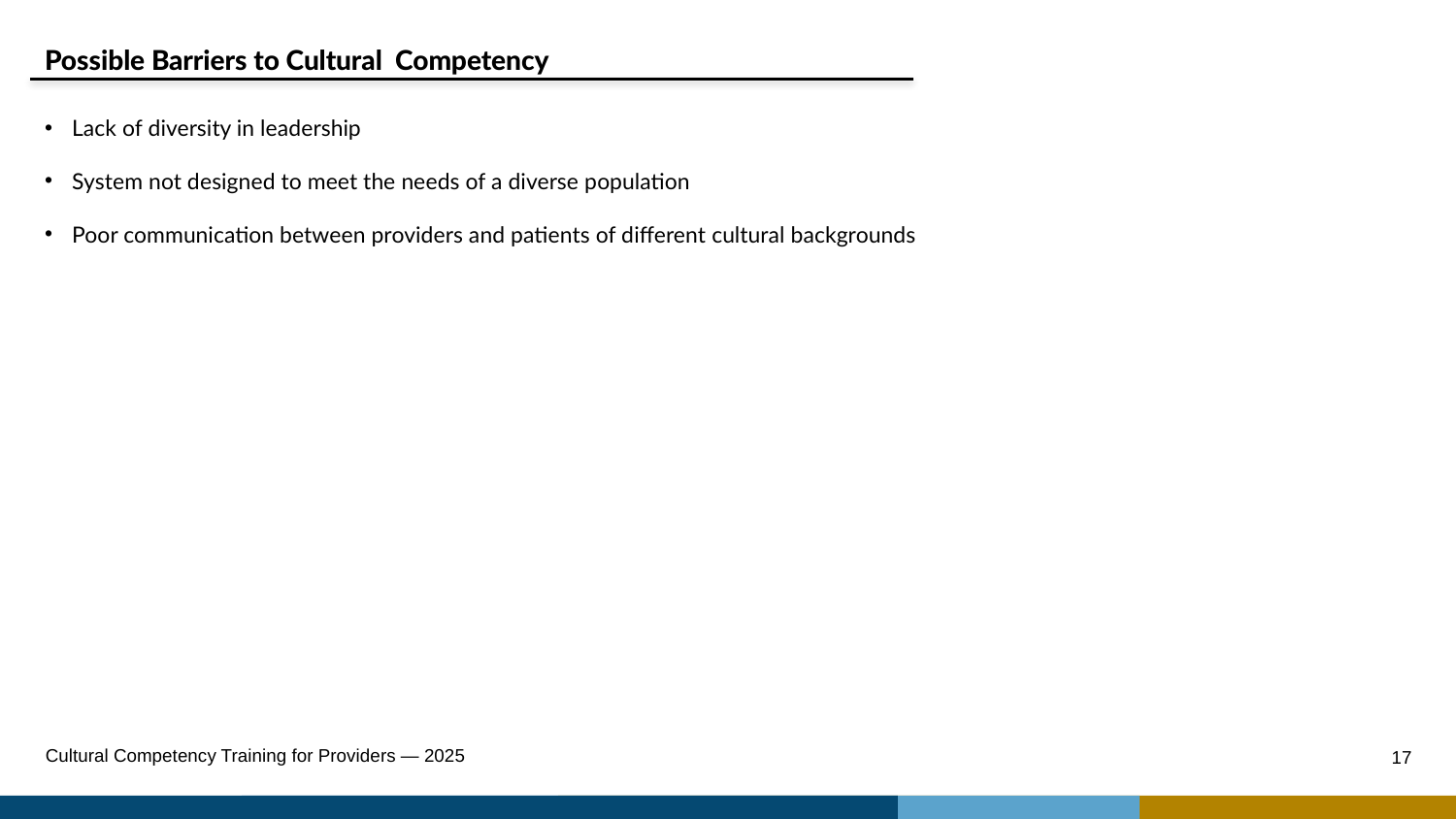

Possible Barriers to Cultural  Competency
Lack of diversity in leadership

System not designed to meet the needs of a diverse population

Poor communication between providers and patients of different cultural backgrounds
Cultural Competency Training for Providers — 2025